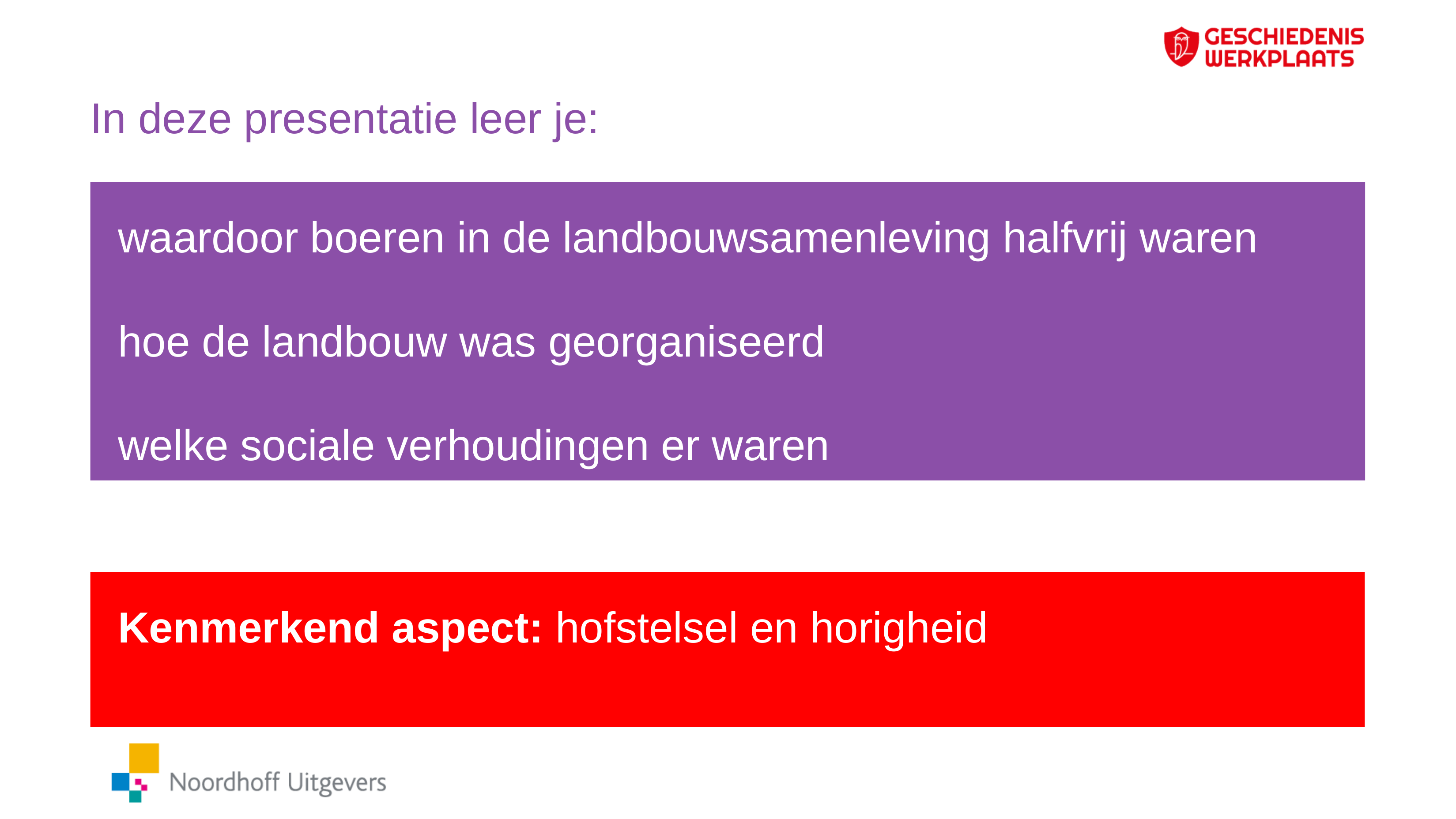

# In deze presentatie leer je:
waardoor boeren in de landbouwsamenleving halfvrij waren

hoe de landbouw was georganiseerd

welke sociale verhoudingen er waren

welke handel er was
Kenmerkend aspect: hofstelsel en horigheid